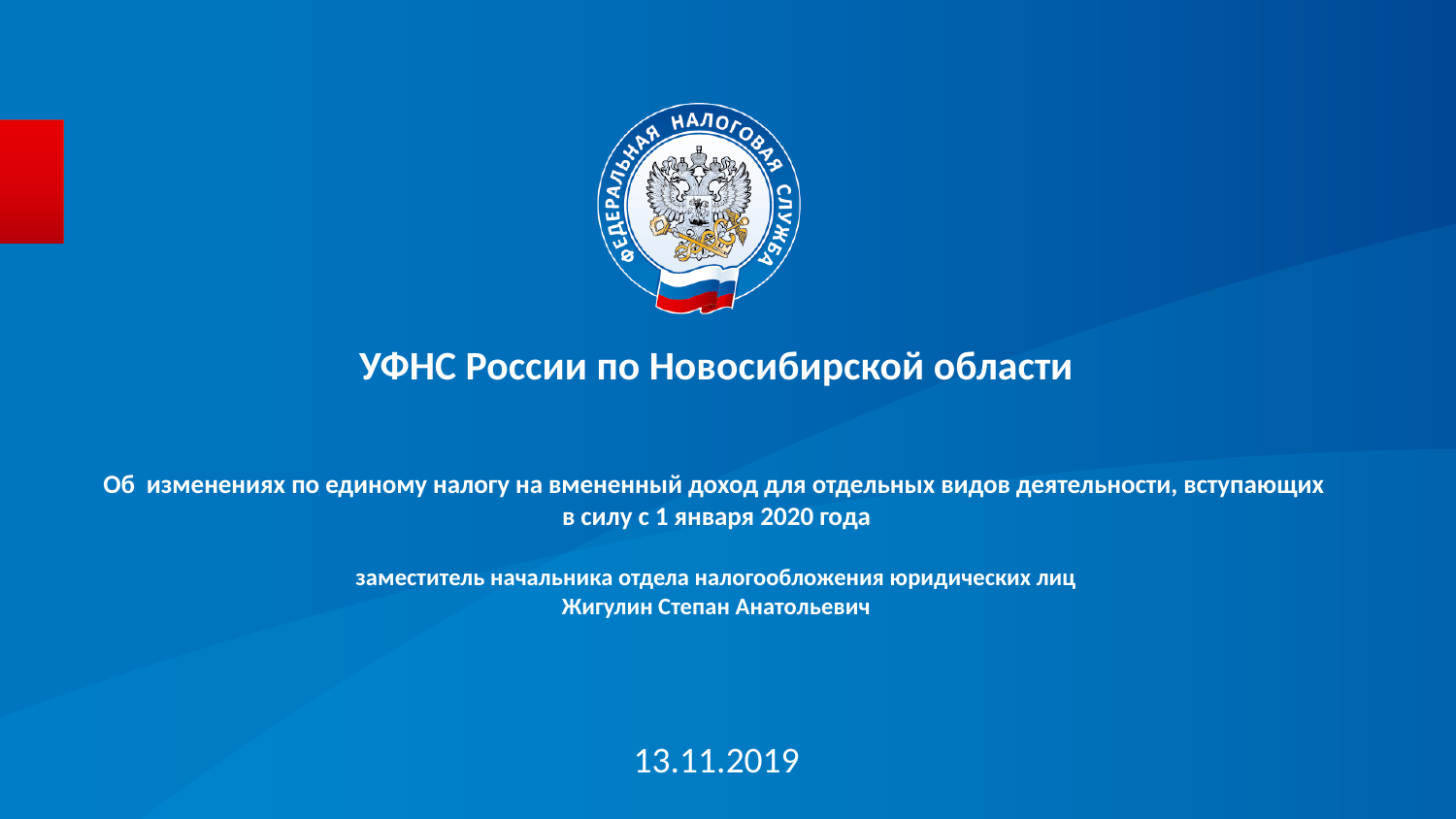

УФНС России по Новосибирской области
# Об  изменениях по единому налогу на вмененный доход для отдельных видов деятельности, вступающих в силу с 1 января 2020 года заместитель начальника отдела налогообложения юридических лиц Жигулин Степан Анатольевич
13.11.2019